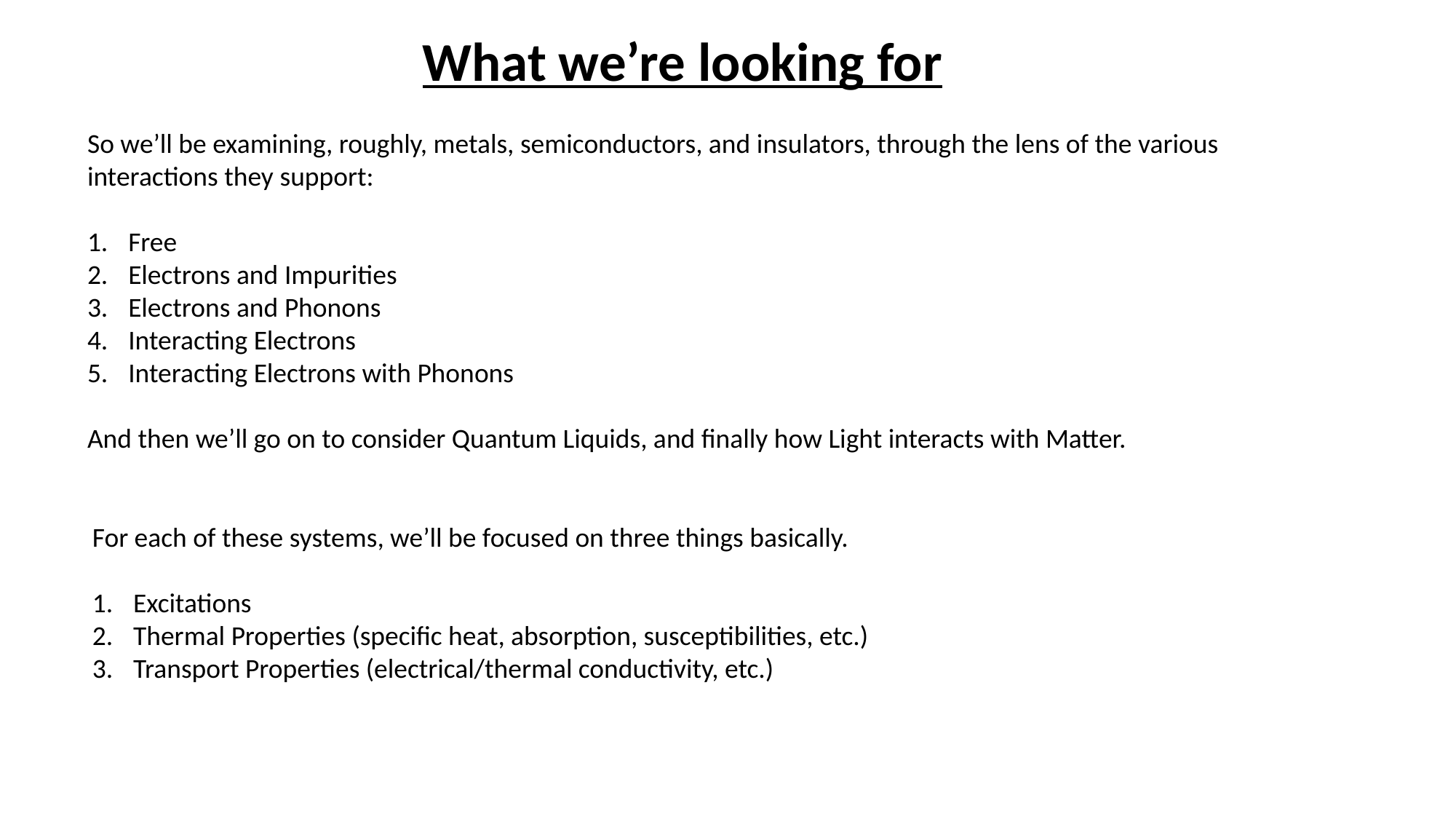

What we’re looking for
So we’ll be examining, roughly, metals, semiconductors, and insulators, through the lens of the various interactions they support:

Free
Electrons and Impurities
Electrons and Phonons
Interacting Electrons
Interacting Electrons with Phonons

And then we’ll go on to consider Quantum Liquids, and finally how Light interacts with Matter.
For each of these systems, we’ll be focused on three things basically.

Excitations
Thermal Properties (specific heat, absorption, susceptibilities, etc.)
Transport Properties (electrical/thermal conductivity, etc.)